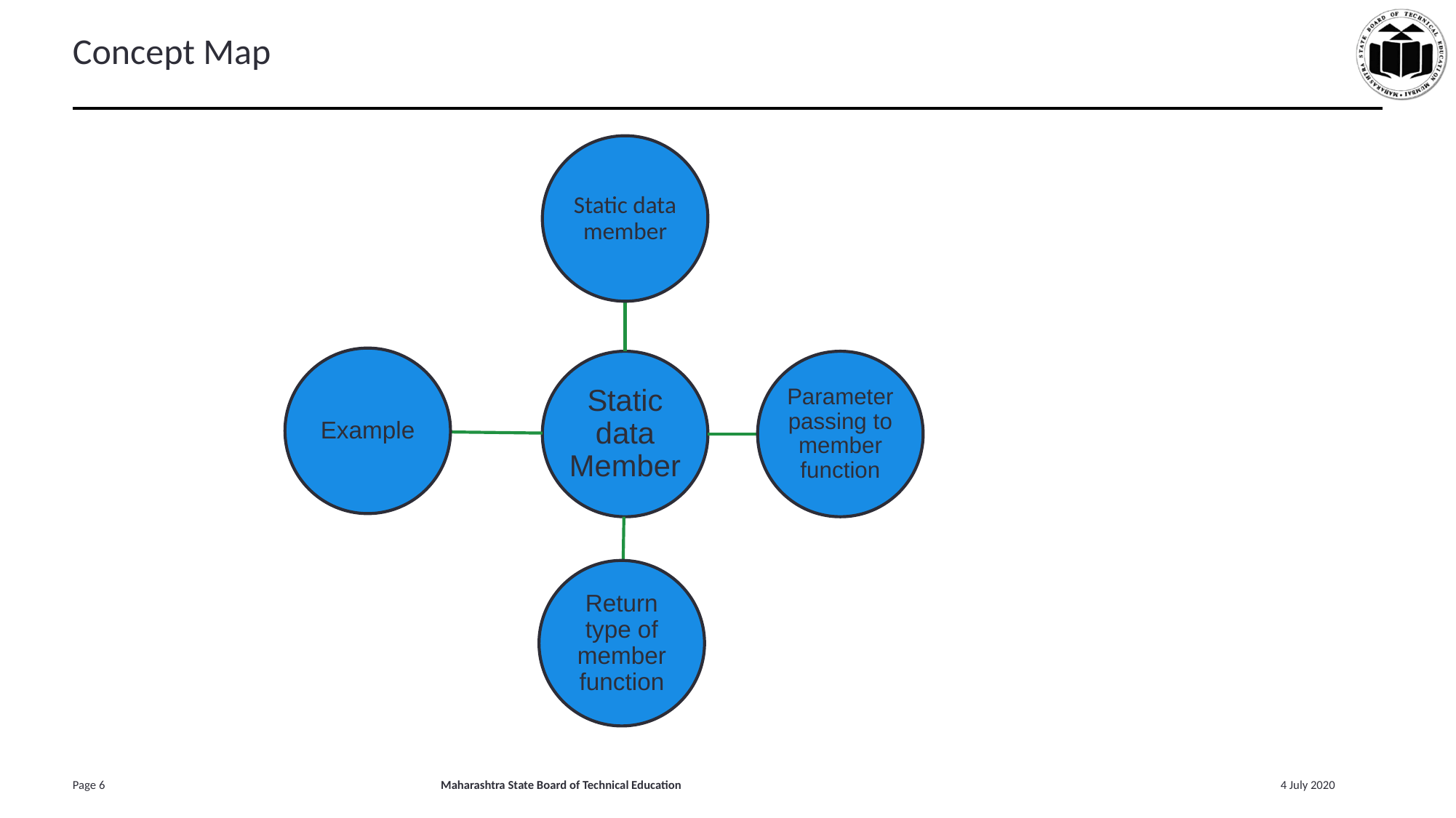

# Concept Map

Static data member

Example
Static data Member
Parameter passing to member function

Return type of member function